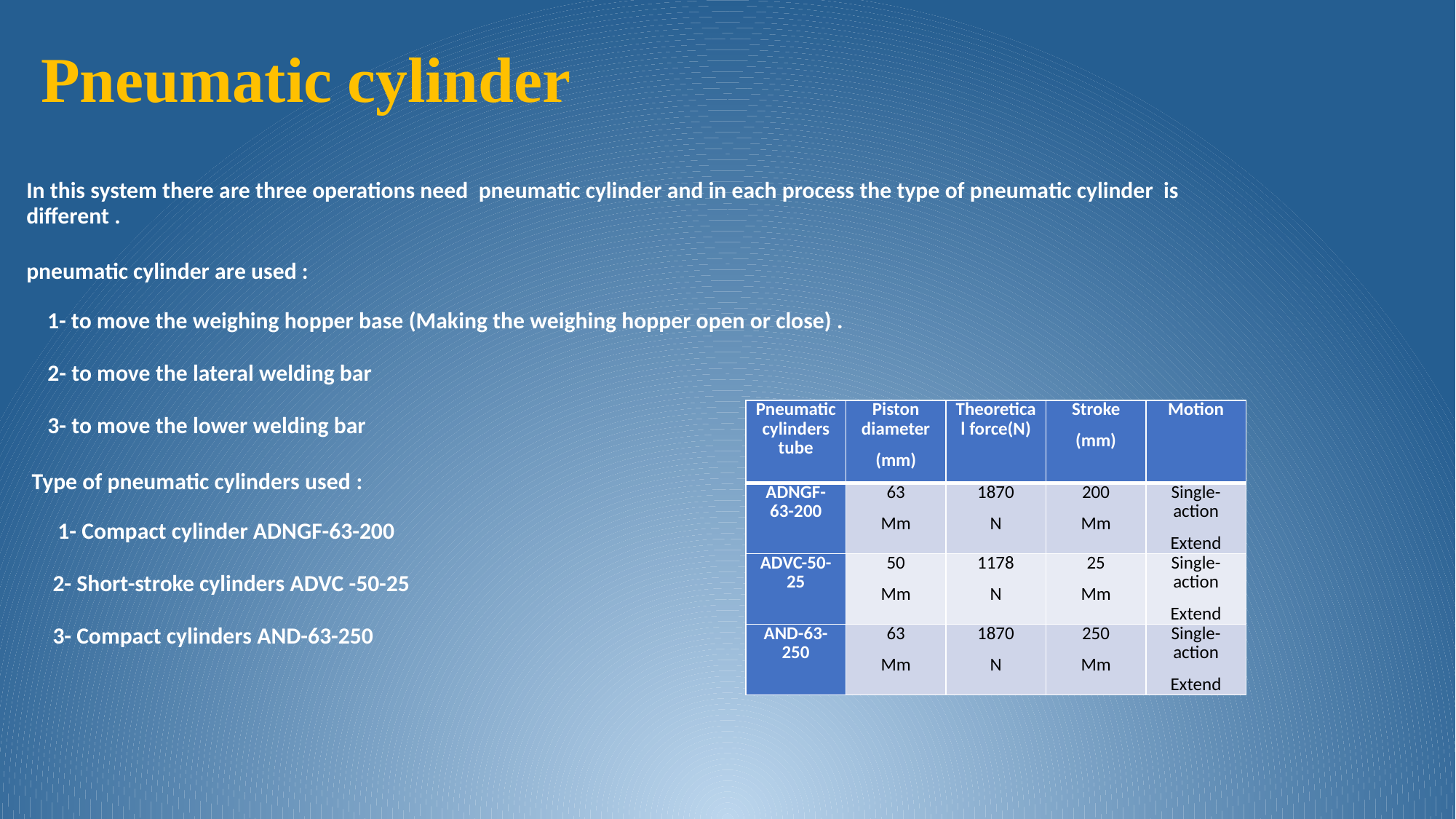

# Pneumatic cylinder
In this system there are three operations need  pneumatic cylinder and in each process the type of pneumatic cylinder  is different .
pneumatic cylinder are used :
    1- to move the weighing hopper base (Making the weighing hopper open or close) .
    2- to move the lateral welding bar
    3- to move the lower welding bar

 Type of pneumatic cylinders used :
      1- Compact cylinder ADNGF-63-200
     2- Short-stroke cylinders ADVC -50-25
     3- Compact cylinders AND-63-250

| Pneumatic cylinders tube | Piston diameter (mm) | Theoretical force(N) | Stroke (mm) | Motion |
| --- | --- | --- | --- | --- |
| ADNGF-63-200 | 63 Mm | 1870 N | 200 Mm | Single-action Extend |
| ADVC-50-25 | 50 Mm | 1178 N | 25 Mm | Single-action Extend |
| AND-63-250 | 63 Mm | 1870 N | 250 Mm | Single-action Extend |